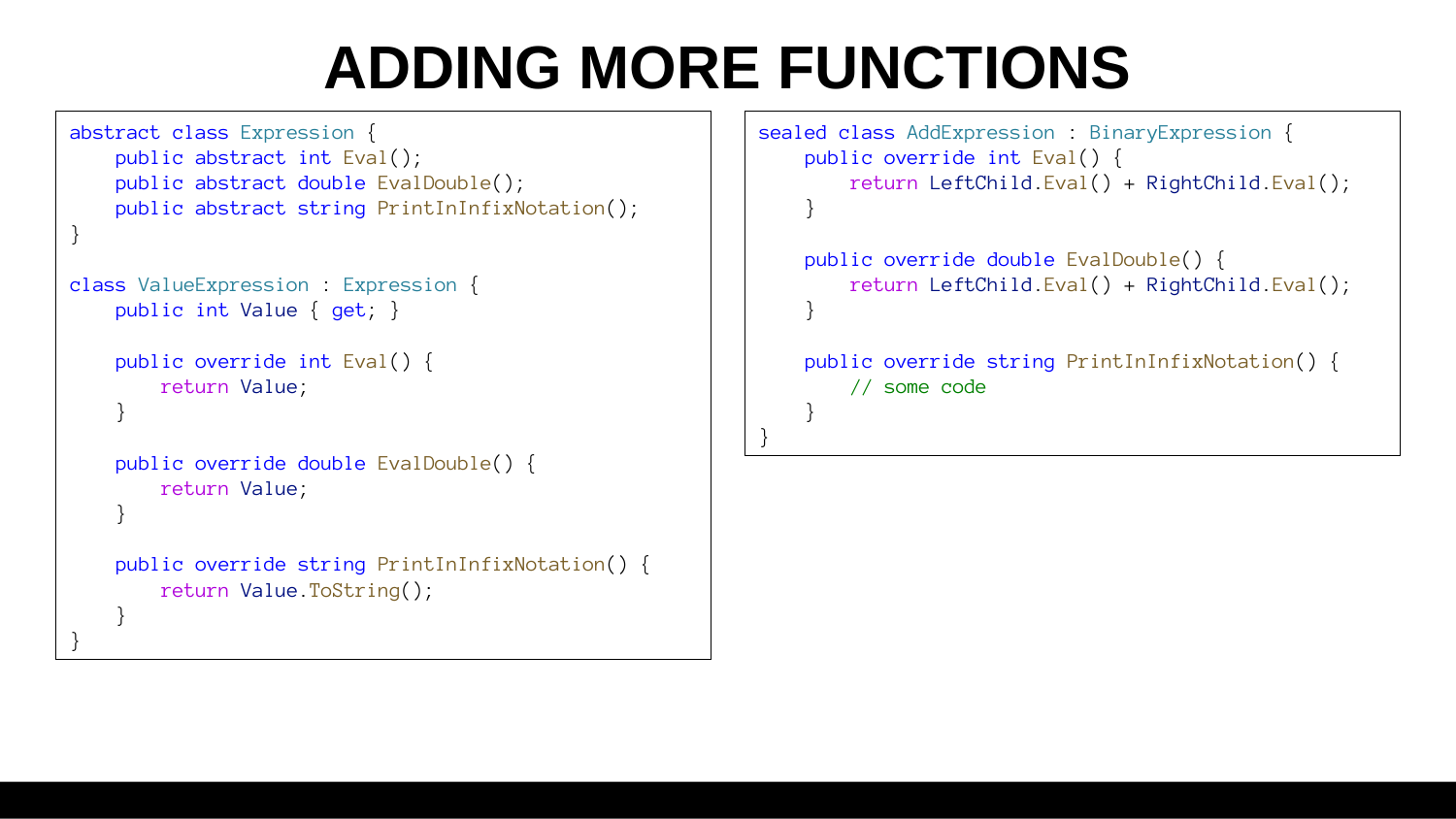

# ADDING MORE FUNCTIONS
abstract class Expression {
    public abstract int Eval();
    public abstract double EvalDouble();
    public abstract string PrintInInfixNotation();
}

class ValueExpression : Expression {
    public int Value { get; }
    public override int Eval() {
        return Value;
    }
    public override double EvalDouble() {
        return Value;
    }
    public override string PrintInInfixNotation() {
        return Value.ToString();
    }
}
sealed class AddExpression : BinaryExpression {
    public override int Eval() {
        return LeftChild.Eval() + RightChild.Eval();
    }
    public override double EvalDouble() {
        return LeftChild.Eval() + RightChild.Eval();
    }
    public override string PrintInInfixNotation() {
        // some code
    }
}